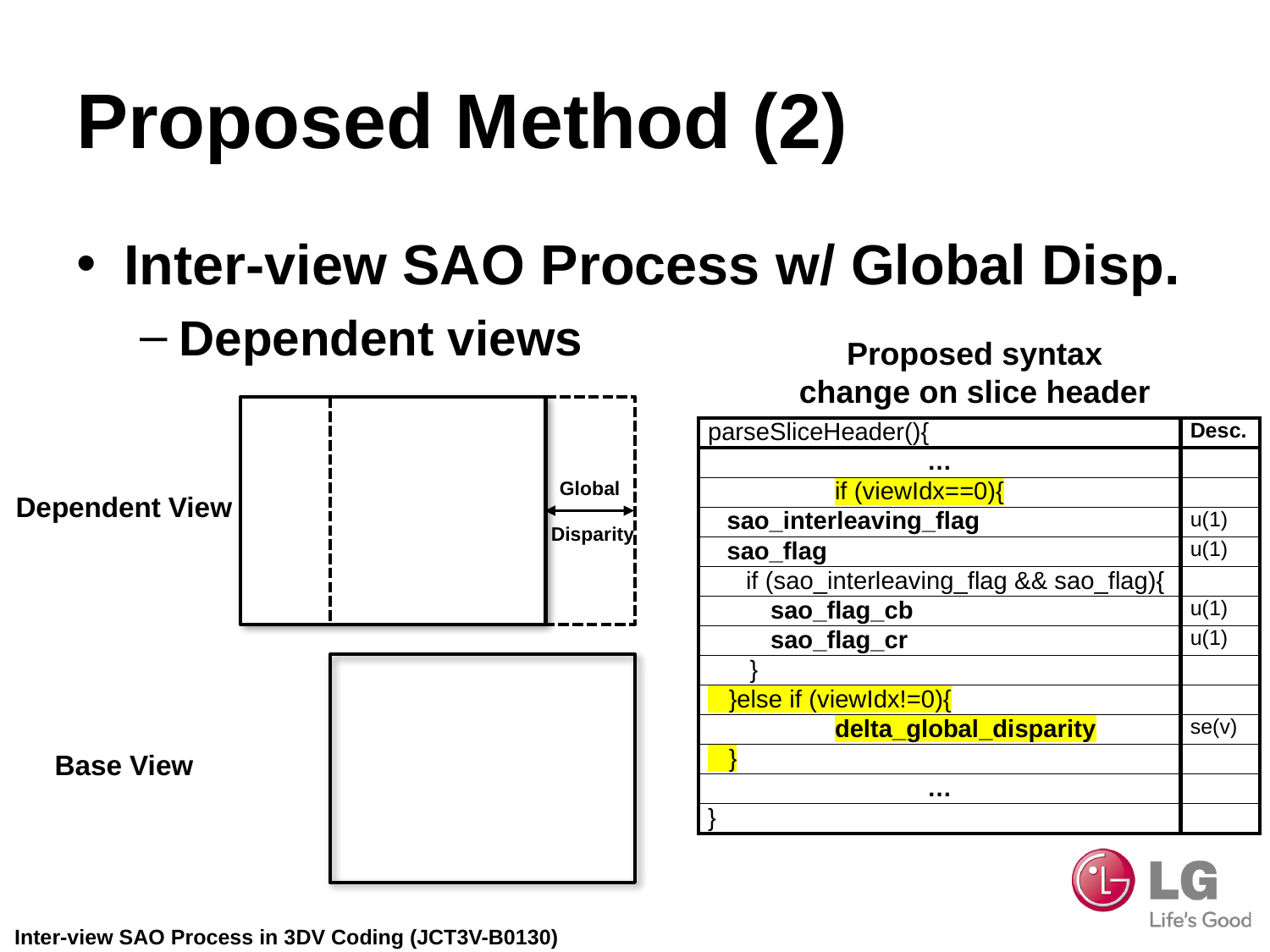

# Proposed Method (2)
Inter-view SAO Process w/ Global Disp.
Dependent views
Proposed syntax
change on slice header

| parseSliceHeader(){ | Desc. |
| --- | --- |
| … |  |
| if (viewIdx==0){ |  |
| sao\_interleaving\_flag | u(1) |
| sao\_flag | u(1) |
| if (sao\_interleaving\_flag && sao\_flag){ |  |
| sao\_flag\_cb | u(1) |
| sao\_flag\_cr | u(1) |
| } |  |
| }else if (viewIdx!=0){ |  |
| delta\_global\_disparity | se(v) |
| } |  |
| … |  |
| } |  |
Global

 Disparity
Dependent View

Base View